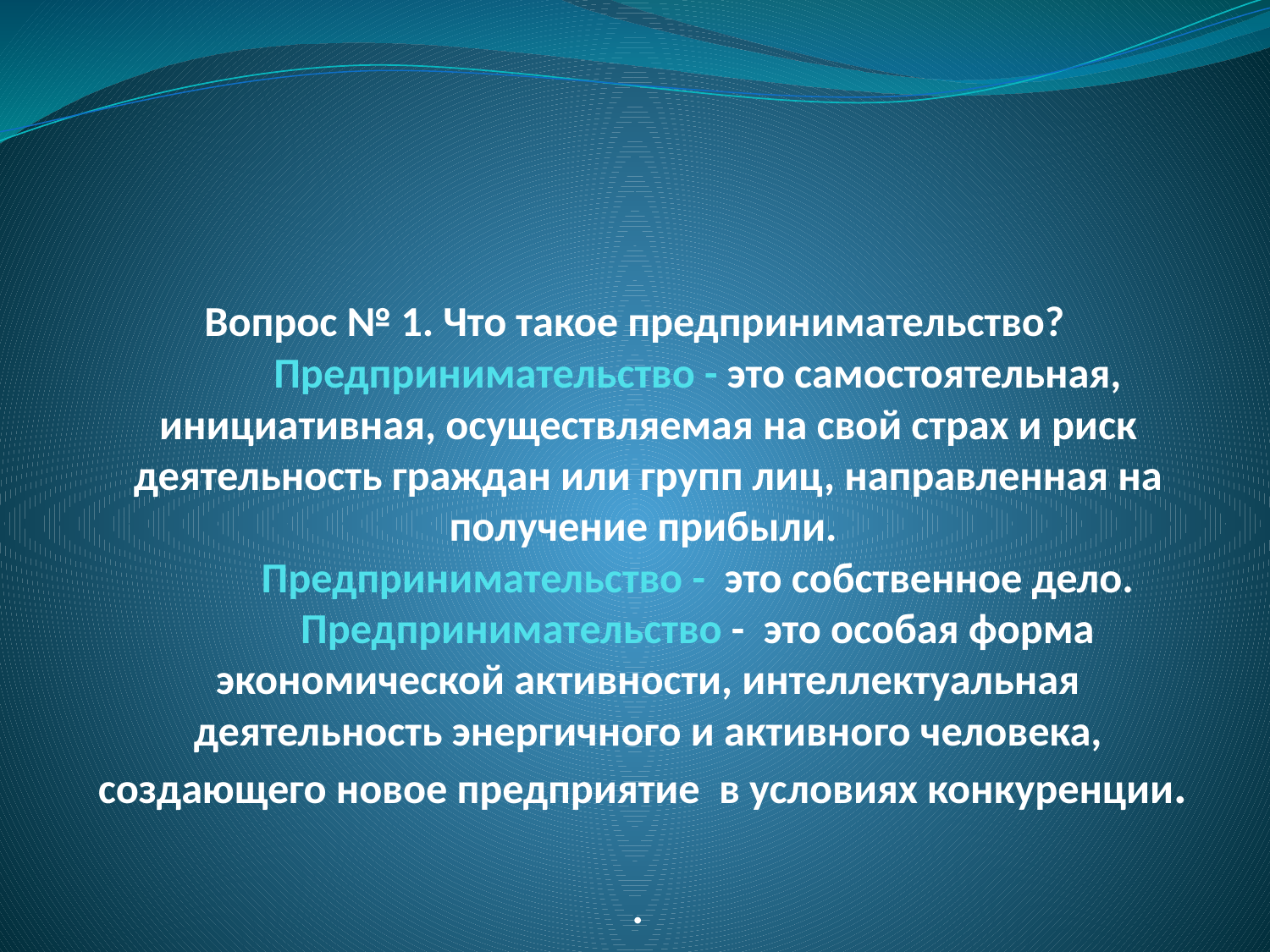

# Вопрос № 1. Что такое предпринимательство? Предпринимательство - это самостоятельная, инициативная, осуществляемая на свой страх и риск деятельность граждан или групп лиц, направленная на получение прибыли. Предпринимательство -  это собственное дело. Предпринимательство -  это особая форма экономической активности, интеллектуальная деятельность энергичного и активного человека, создающего новое предприятие  в условиях конкуренции. .